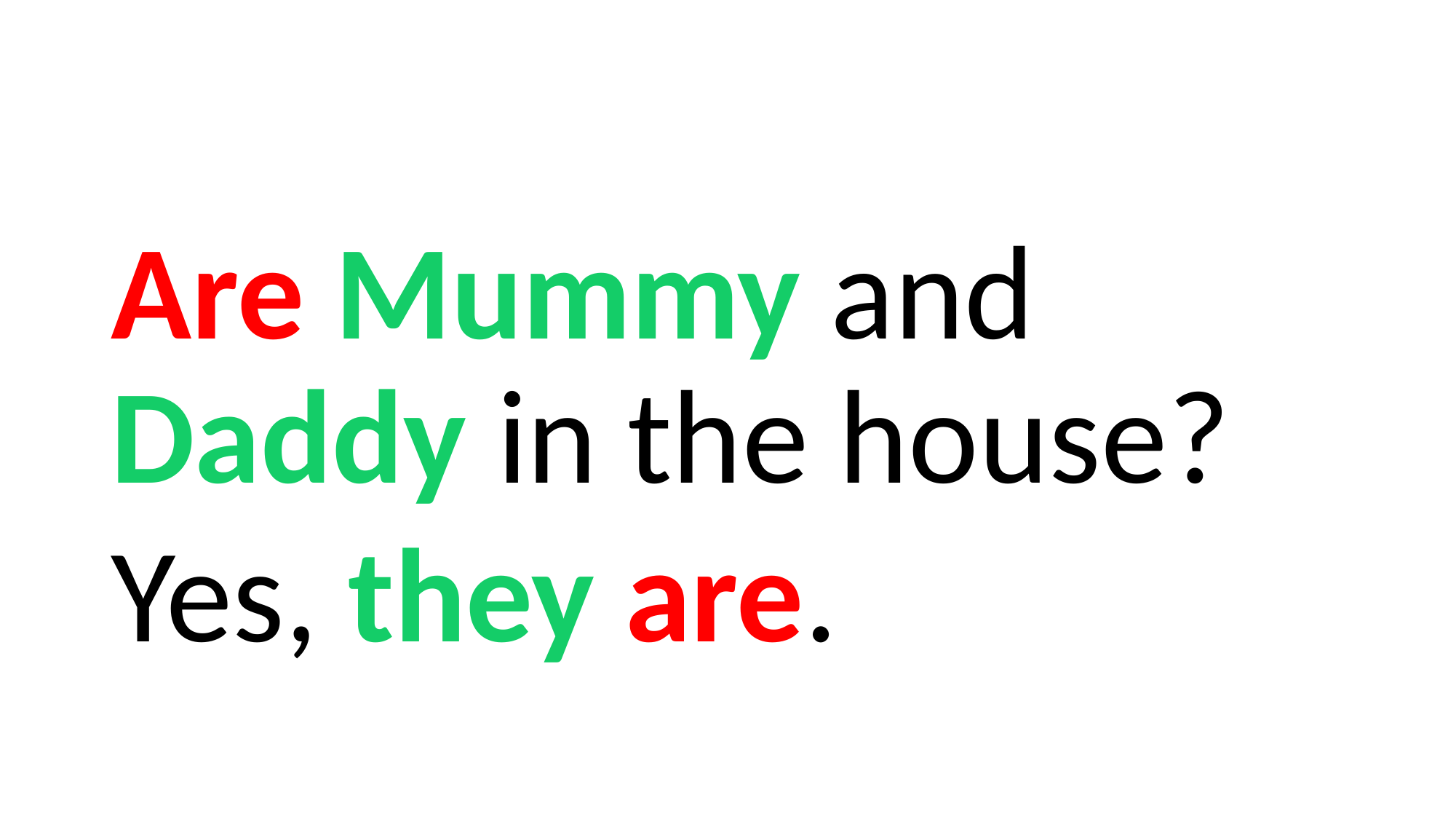

#
Are Mummy and Daddy in the house?
Yes, they are.